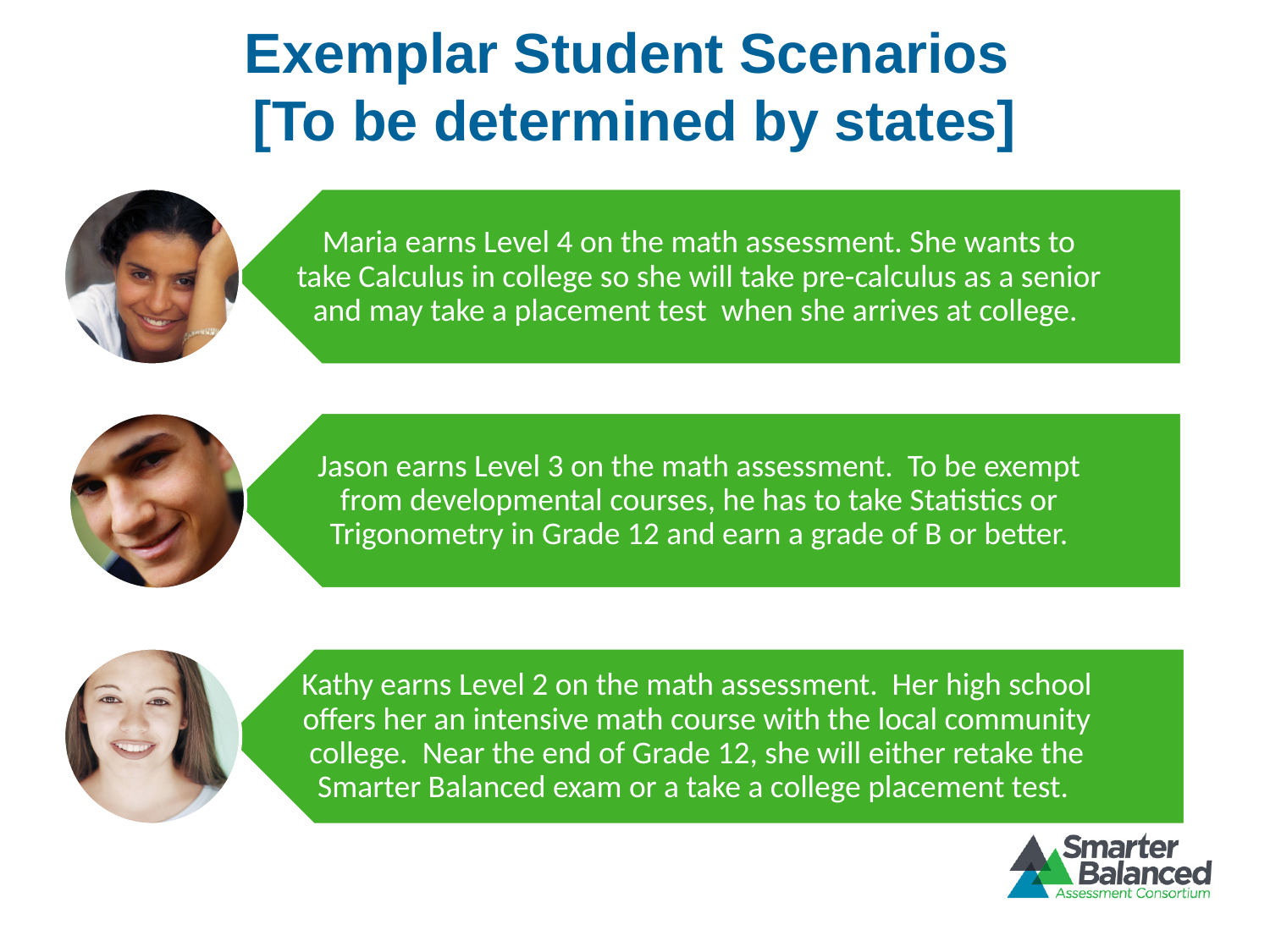

# Exemplar Student Scenarios [To be determined by states]
Maria earns Level 4 on the math assessment. She wants to take Calculus in college so she will take pre-calculus as a senior and may take a placement test  when she arrives at college.
Jason earns Level 3 on the math assessment.  To be exempt from developmental courses, he has to take Statistics or Trigonometry in Grade 12 and earn a grade of B or better.
Kathy earns Level 2 on the math assessment.  Her high school offers her an intensive math course with the local community college.  Near the end of Grade 12, she will either retake the Smarter Balanced exam or a take a college placement test.